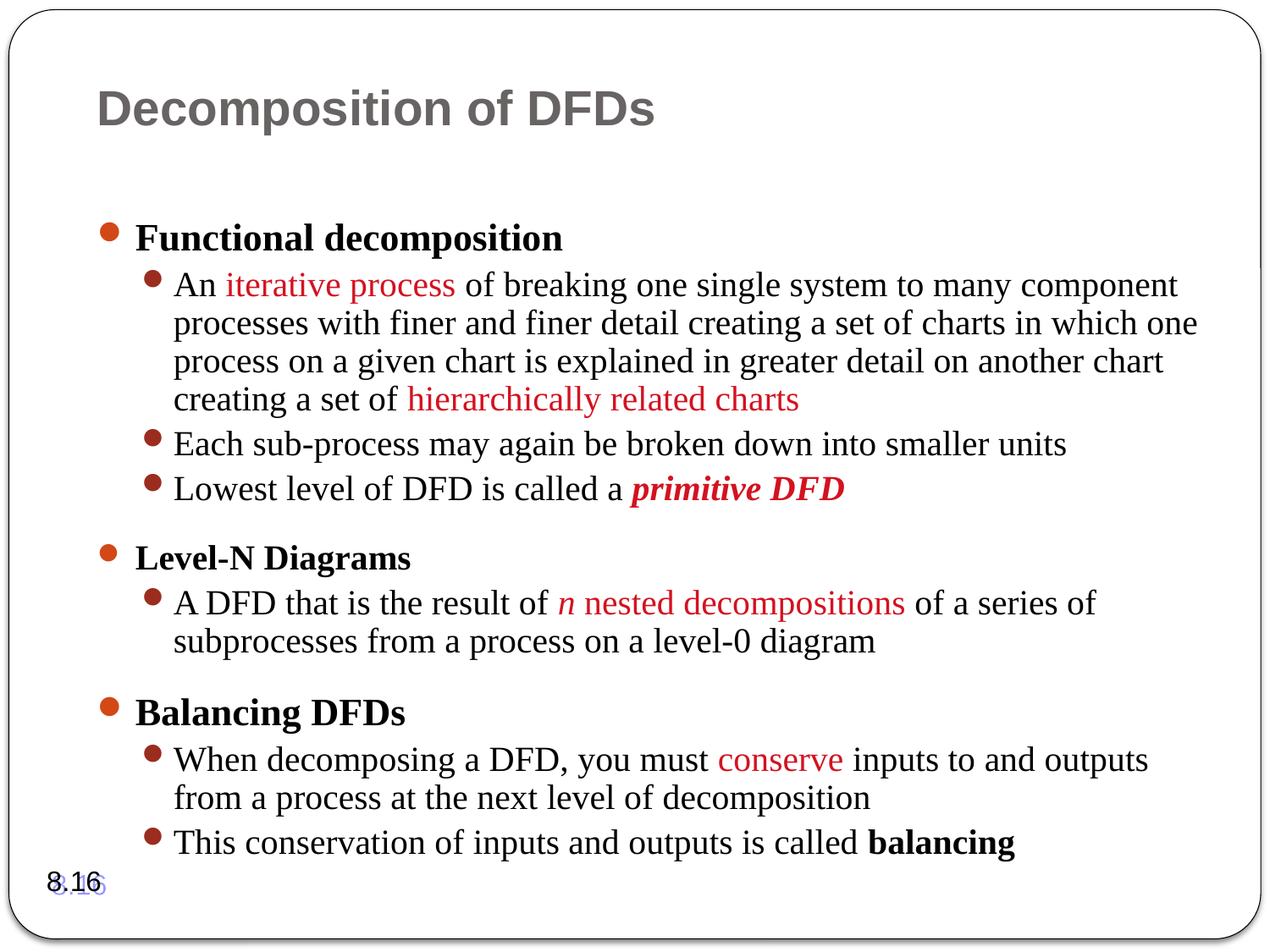

# Decomposition of DFDs
Functional decomposition
An iterative process of breaking one single system to many component processes with finer and finer detail creating a set of charts in which one process on a given chart is explained in greater detail on another chart creating a set of hierarchically related charts
Each sub-process may again be broken down into smaller units
Lowest level of DFD is called a primitive DFD

Level-N Diagrams
A DFD that is the result of n nested decompositions of a series of subprocesses from a process on a level-0 diagram

Balancing DFDs
When decomposing a DFD, you must conserve inputs to and outputs from a process at the next level of decomposition
This conservation of inputs and outputs is called balancing
8.16